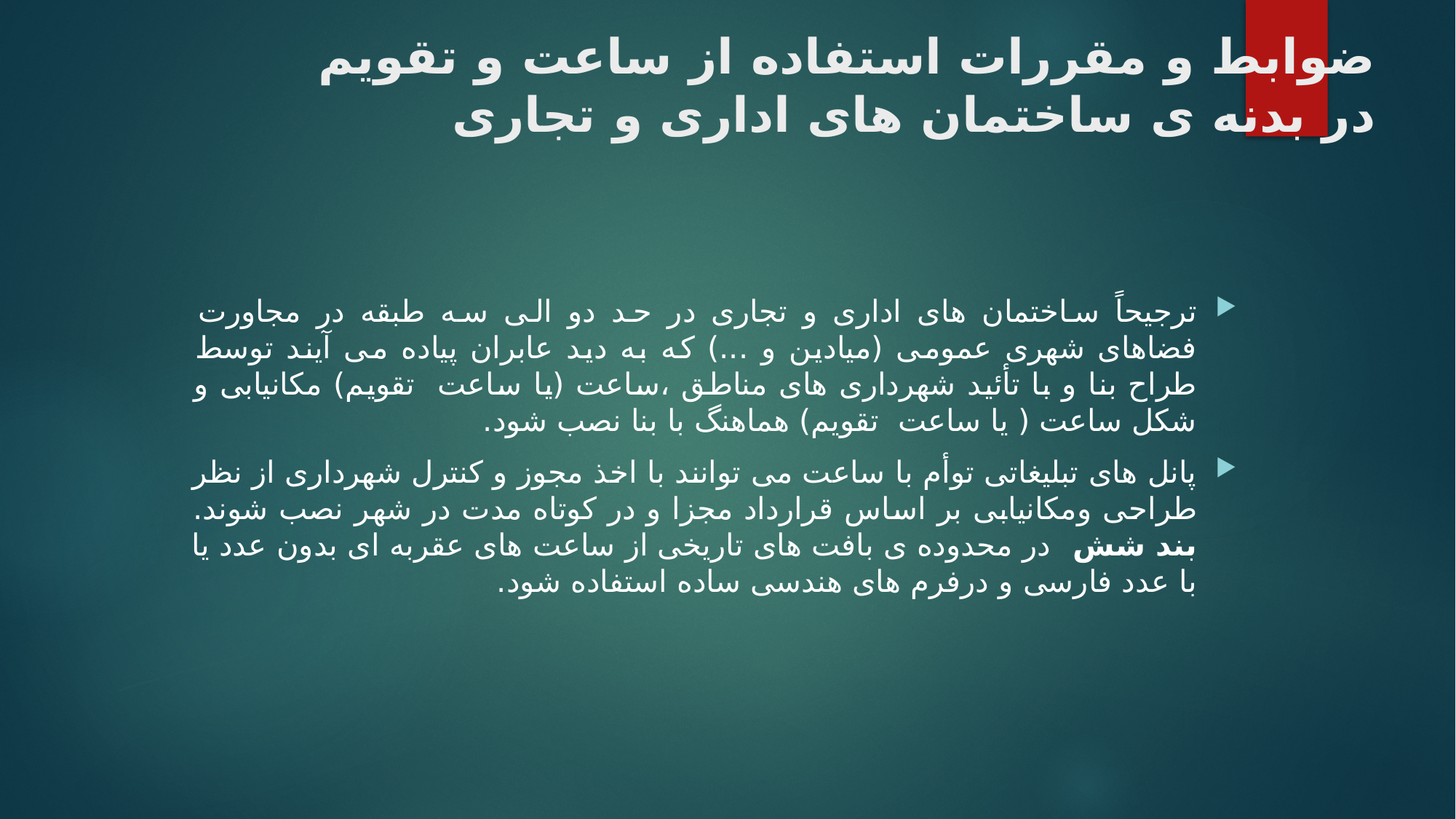

# ضوابط و مقررات استفاده از ساعت و تقويم در بدنه ی ساختمان های اداری و تجاری
ترجيحاً ساختمان های اداری و تجاری در حد دو الی سه طبقه در مجاورت فضاهای شهری عمومی (ميادين و ...) که به ديد عابران پياده می آيند توسط طراح بنا و با تأئيد شهرداری های مناطق ،ساعت (يا ساعت  تقويم) مکانيابی و شکل ساعت ( يا ساعت  تقويم) هماهنگ با بنا نصب شود.
پانل های تبليغاتی توأم با ساعت می توانند با اخذ مجوز و کنترل شهرداری از نظر طراحی ومکانيابی بر اساس قرارداد مجزا و در کوتاه مدت در شهر نصب شوند. بند شش  در محدوده ی بافت های تاريخی از ساعت های عقربه ای بدون عدد يا با عدد فارسی و درفرم های هندسی ساده استفاده شود.